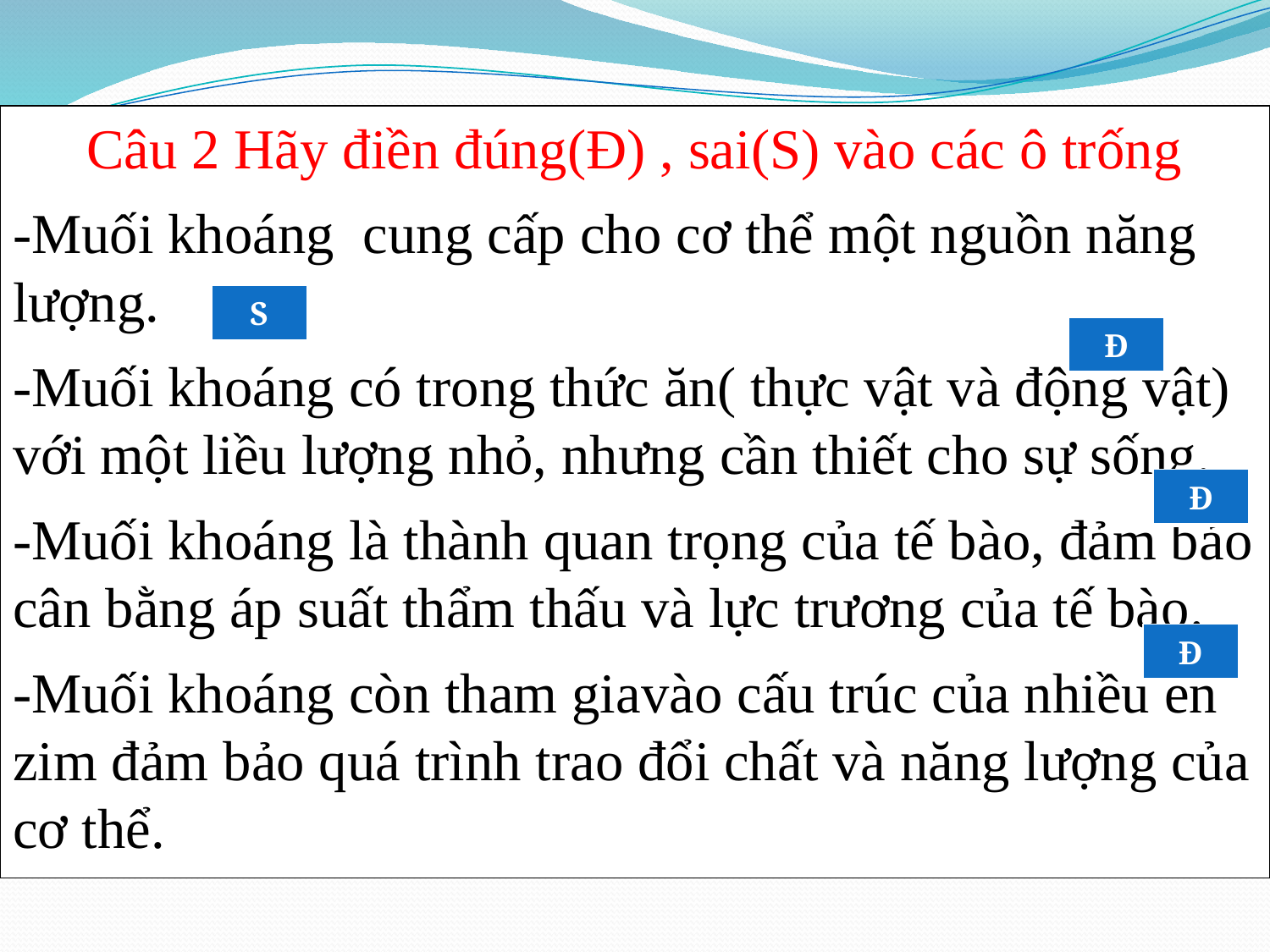

Câu 2 Hãy điền đúng(Đ) , sai(S) vào các ô trống
-Muối khoáng  cung cấp cho cơ thể một nguồn năng lượng.
-Muối khoáng có trong thức ăn( thực vật và động vật) với một liều lượng nhỏ, nhưng cần thiết cho sự sống.
-Muối khoáng là thành quan trọng của tế bào, đảm bảo cân bằng áp suất thẩm thấu và lực trương của tế bào.
-Muối khoáng còn tham giavào cấu trúc của nhiều en zim đảm bảo quá trình trao đổi chất và năng lượng của cơ thể.

| S |
| --- |
| Đ |
| --- |
| Đ |
| --- |
| Đ |
| --- |